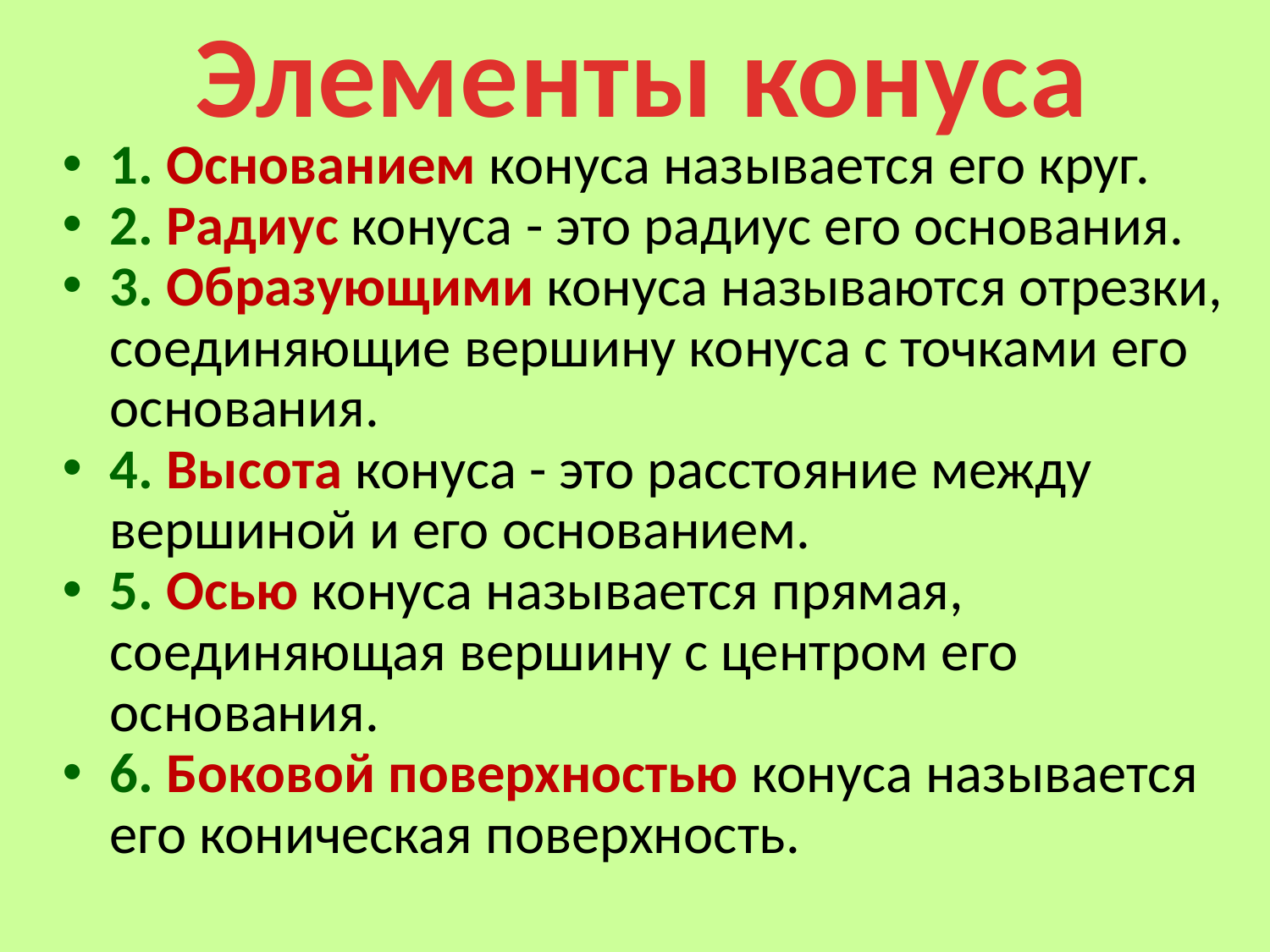

# Элементы конуса
1. Основанием конуса называется его круг.
2. Радиус конуса - это радиус его основания.
3. Образующими конуса называются отрезки, соединяющие вершину конуса с точками его основания.
4. Высота конуса - это расстояние между вершиной и его основанием.
5. Осью конуса называется прямая, соединяющая вершину с центром его основания.
6. Боковой поверхностью конуса называется его коническая поверхность.